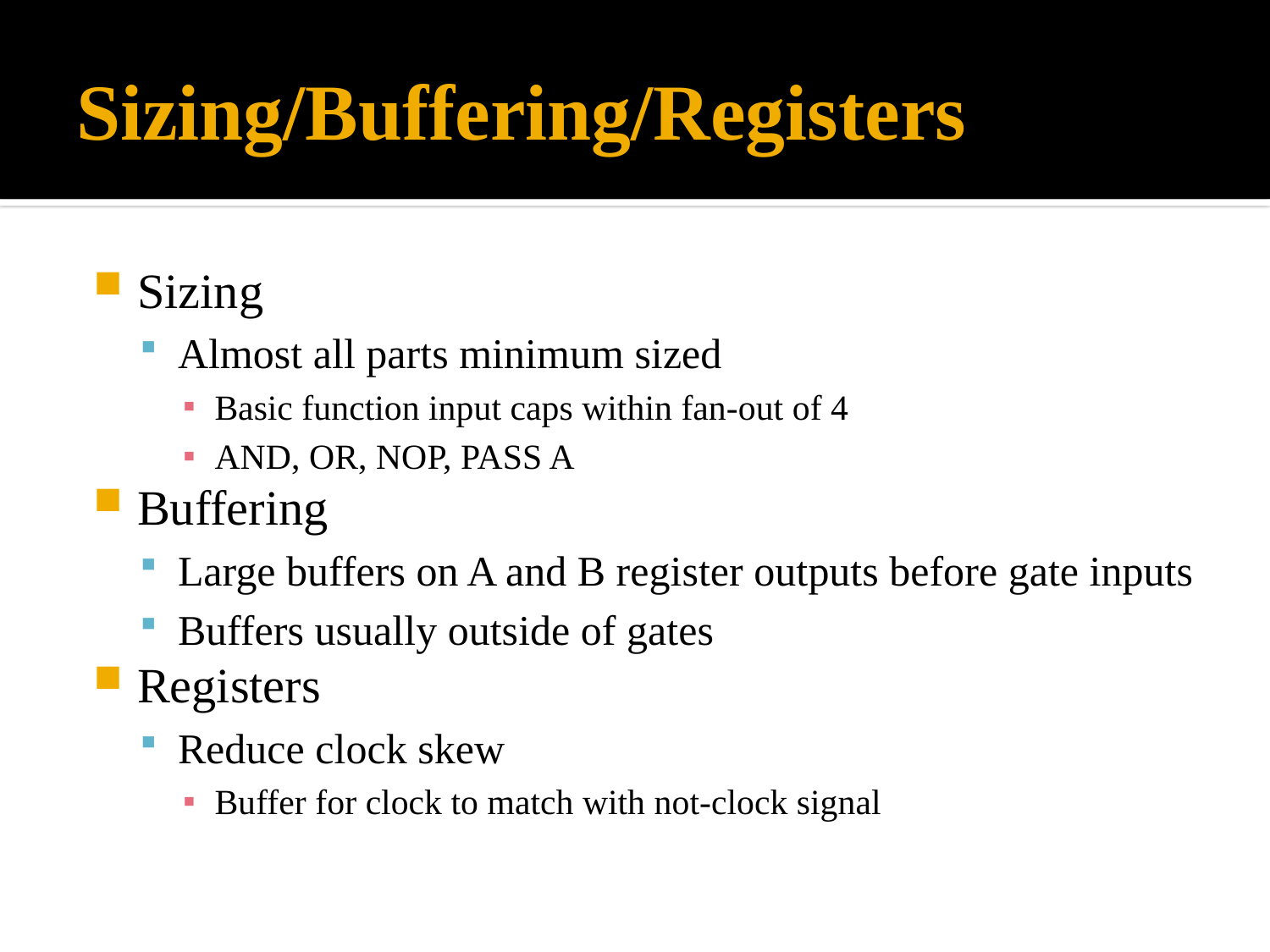

# Sizing/Buffering/Registers
Sizing
Almost all parts minimum sized
Basic function input caps within fan-out of 4
AND, OR, NOP, PASS A
Buffering
Large buffers on A and B register outputs before gate inputs
Buffers usually outside of gates
Registers
Reduce clock skew
Buffer for clock to match with not-clock signal